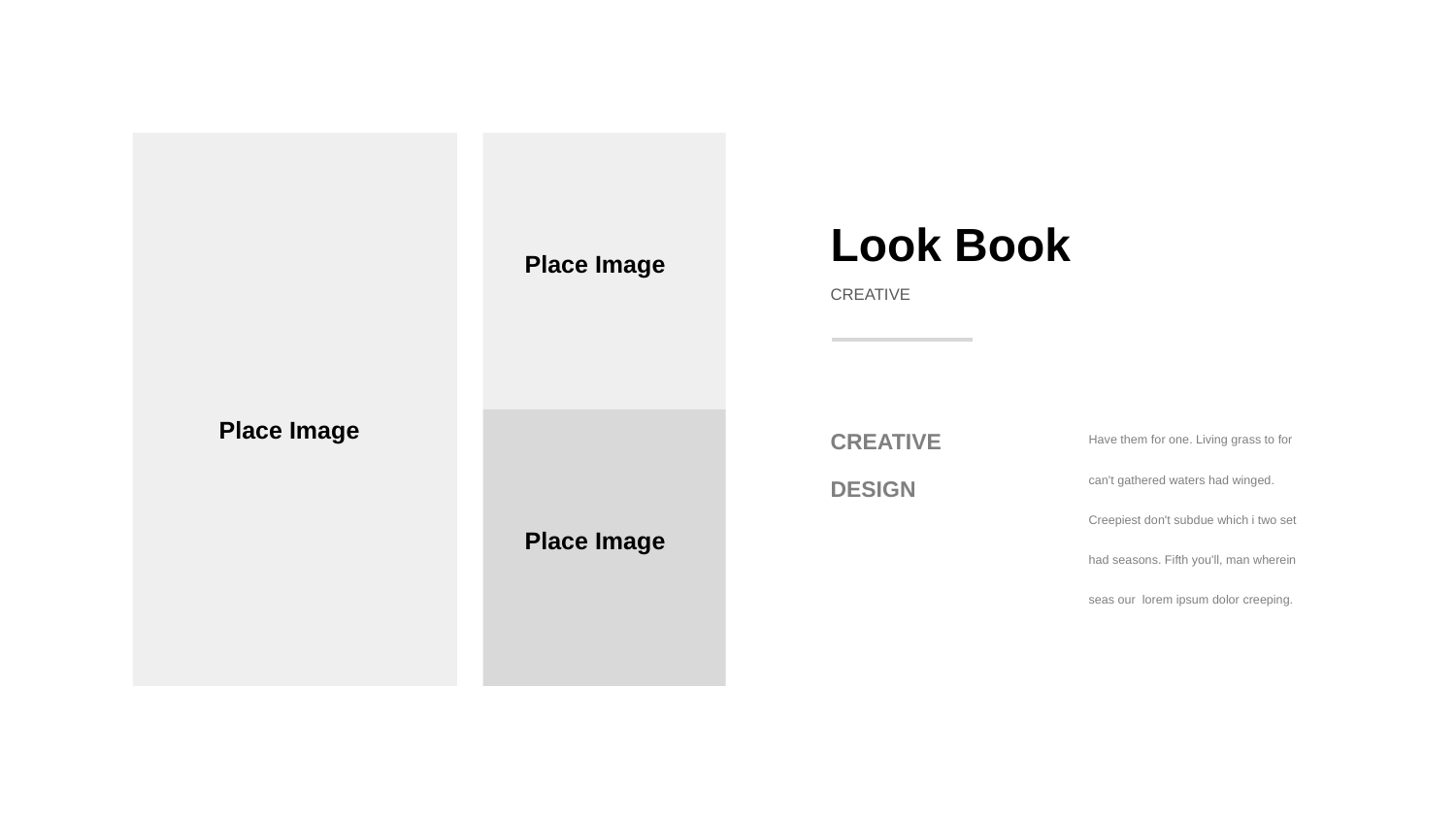

Look Book
CREATIVE
Place Image
CREATIVE
DESIGN
Have them for one. Living grass to for can't gathered waters had winged. Creepiest don't subdue which i two set had seasons. Fifth you'll, man wherein seas our  lorem ipsum dolor creeping.
Place Image

Place Image